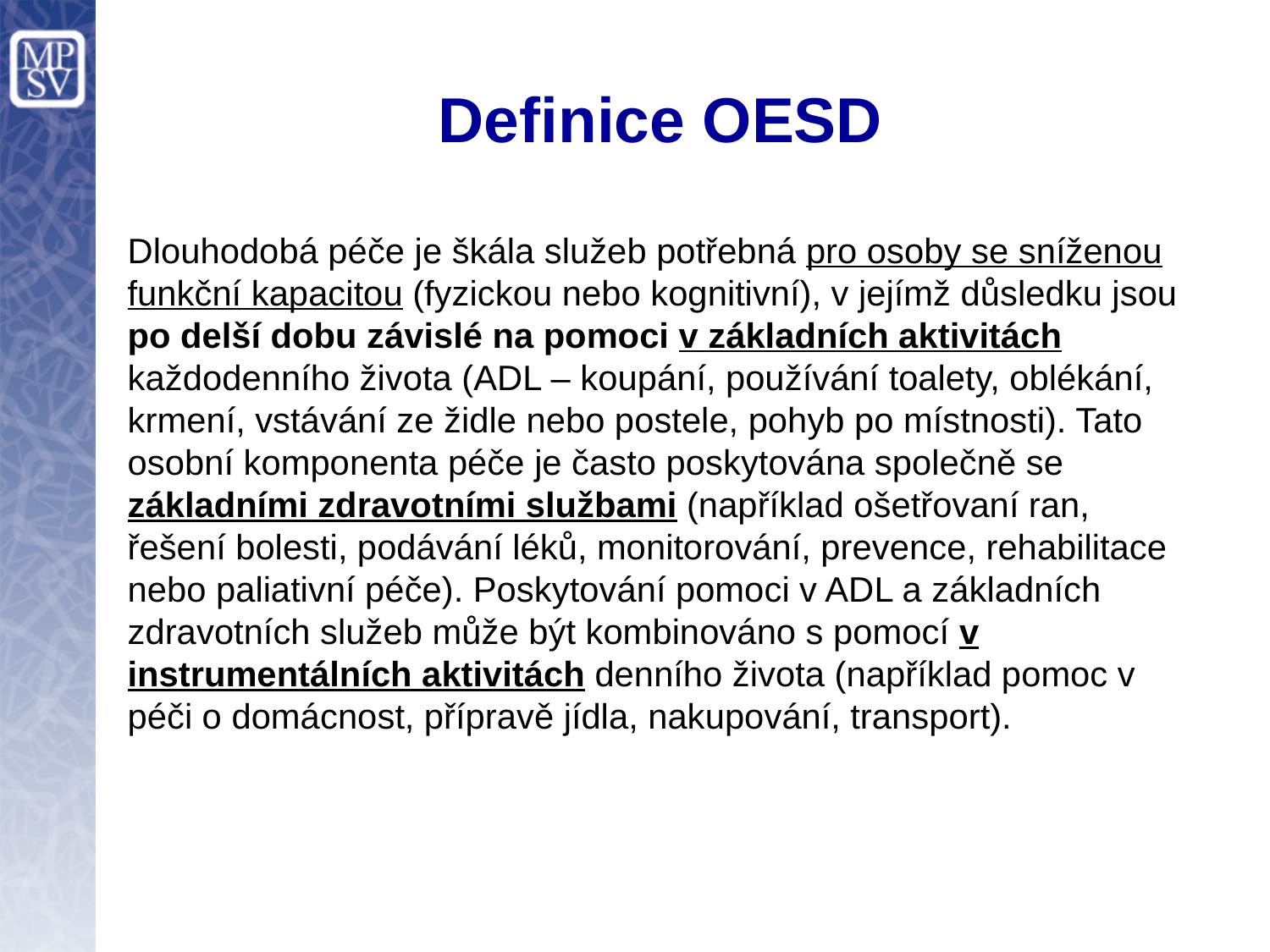

# Definice OESD
Dlouhodobá péče je škála služeb potřebná pro osoby se sníženou funkční kapacitou (fyzickou nebo kognitivní), v jejímž důsledku jsou po delší dobu závislé na pomoci v základních aktivitách každodenního života (ADL – koupání, používání toalety, oblékání, krmení, vstávání ze židle nebo postele, pohyb po místnosti). Tato osobní komponenta péče je často poskytována společně se základními zdravotními službami (například ošetřovaní ran, řešení bolesti, podávání léků, monitorování, prevence, rehabilitace nebo paliativní péče). Poskytování pomoci v ADL a základních zdravotních služeb může být kombinováno s pomocí v instrumentálních aktivitách denního života (například pomoc v péči o domácnost, přípravě jídla, nakupování, transport).